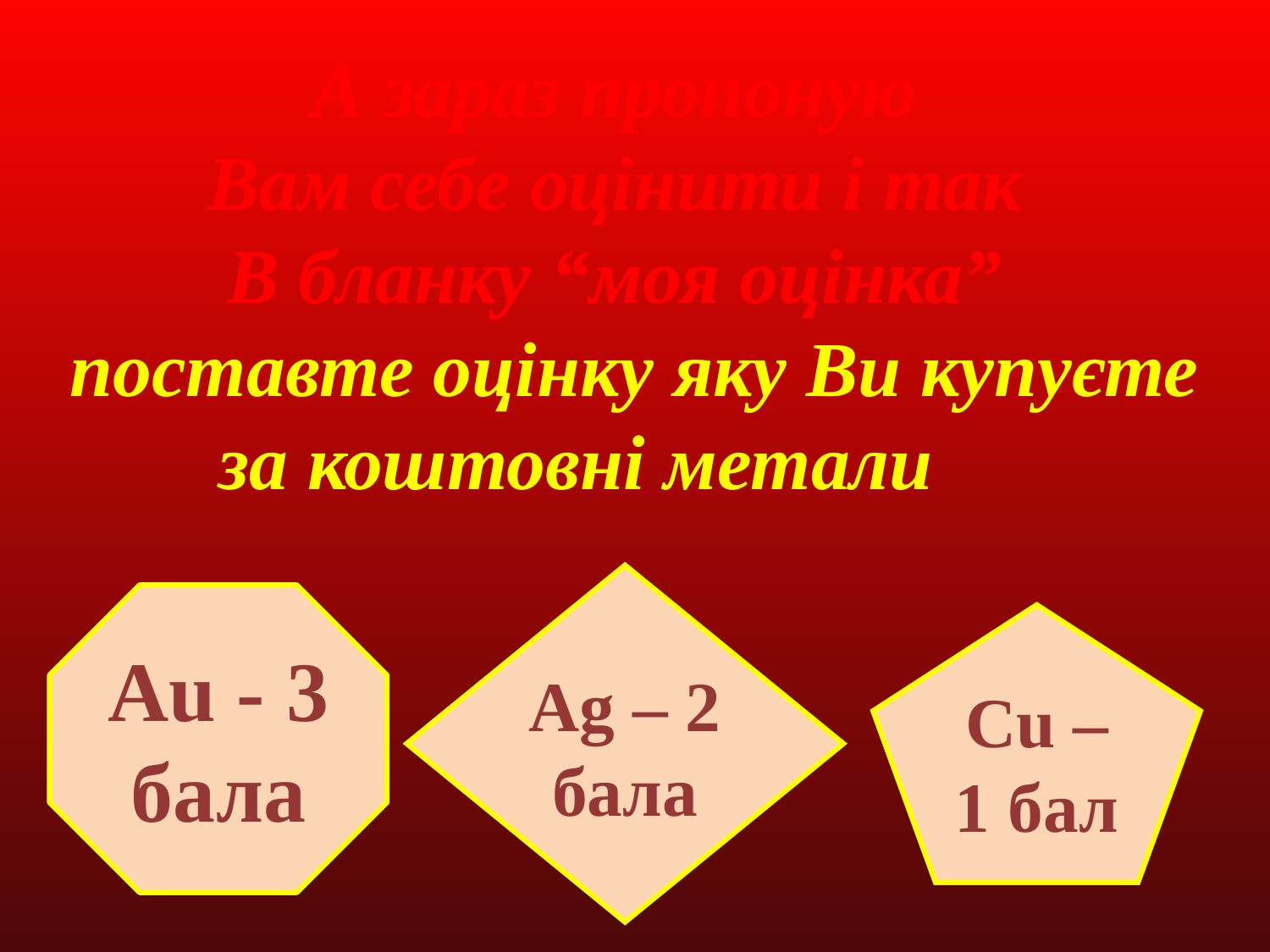

# А зараз пропоную Вам себе оцінити і так В бланку “моя оцінка” поставте оцінку яку Ви купуєте за коштовні метали
Ag – 2 бала

Au - 3 бала
Cu – 1 бал